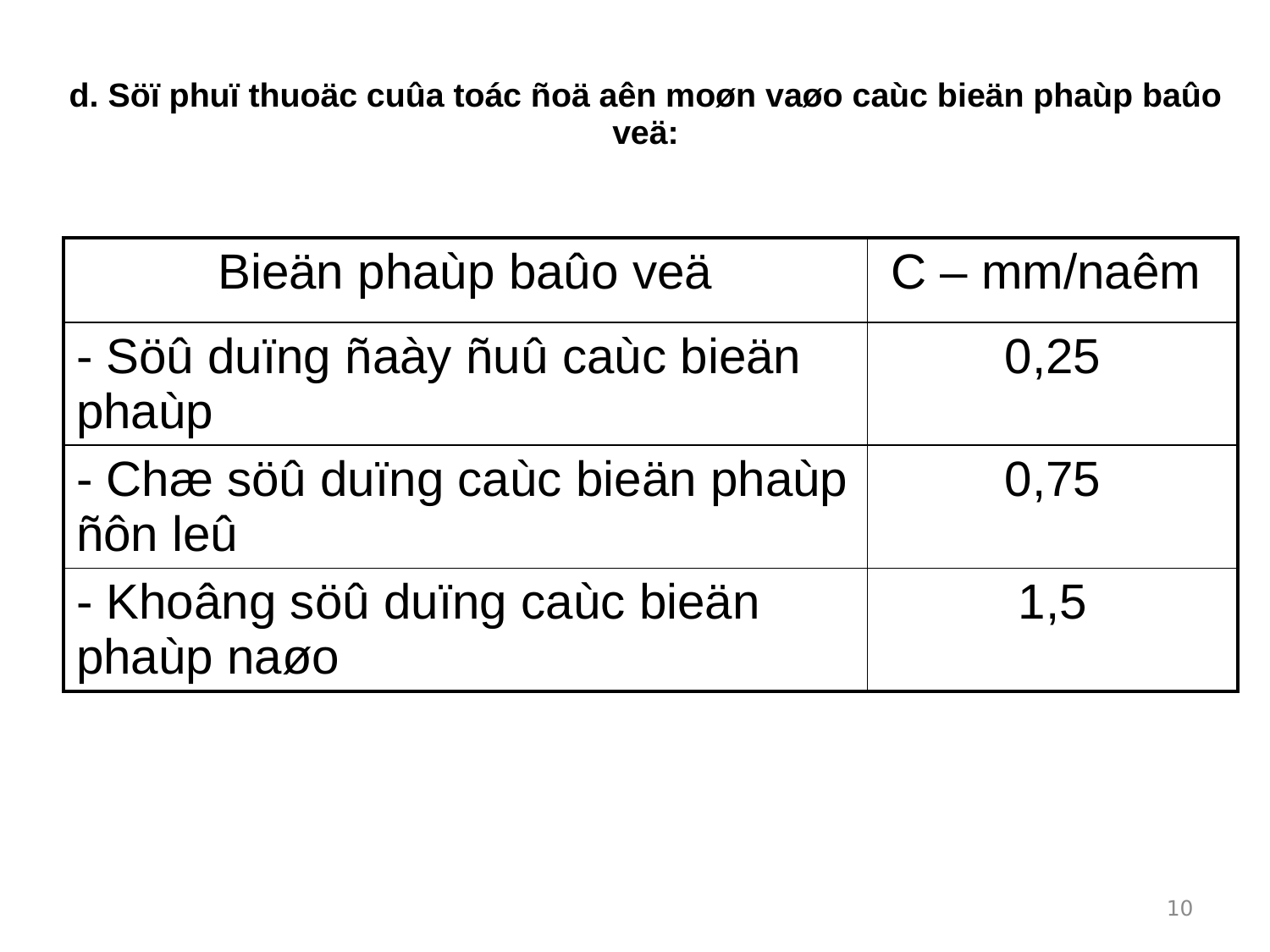

# d. Söï phuï thuoäc cuûa toác ñoä aên moøn vaøo caùc bieän phaùp baûo veä:
| Bieän phaùp baûo veä | C – mm/naêm |
| --- | --- |
| - Söû duïng ñaày ñuû caùc bieän phaùp | 0,25 |
| - Chæ söû duïng caùc bieän phaùp ñôn leû | 0,75 |
| - Khoâng söû duïng caùc bieän phaùp naøo | 1,5 |
10